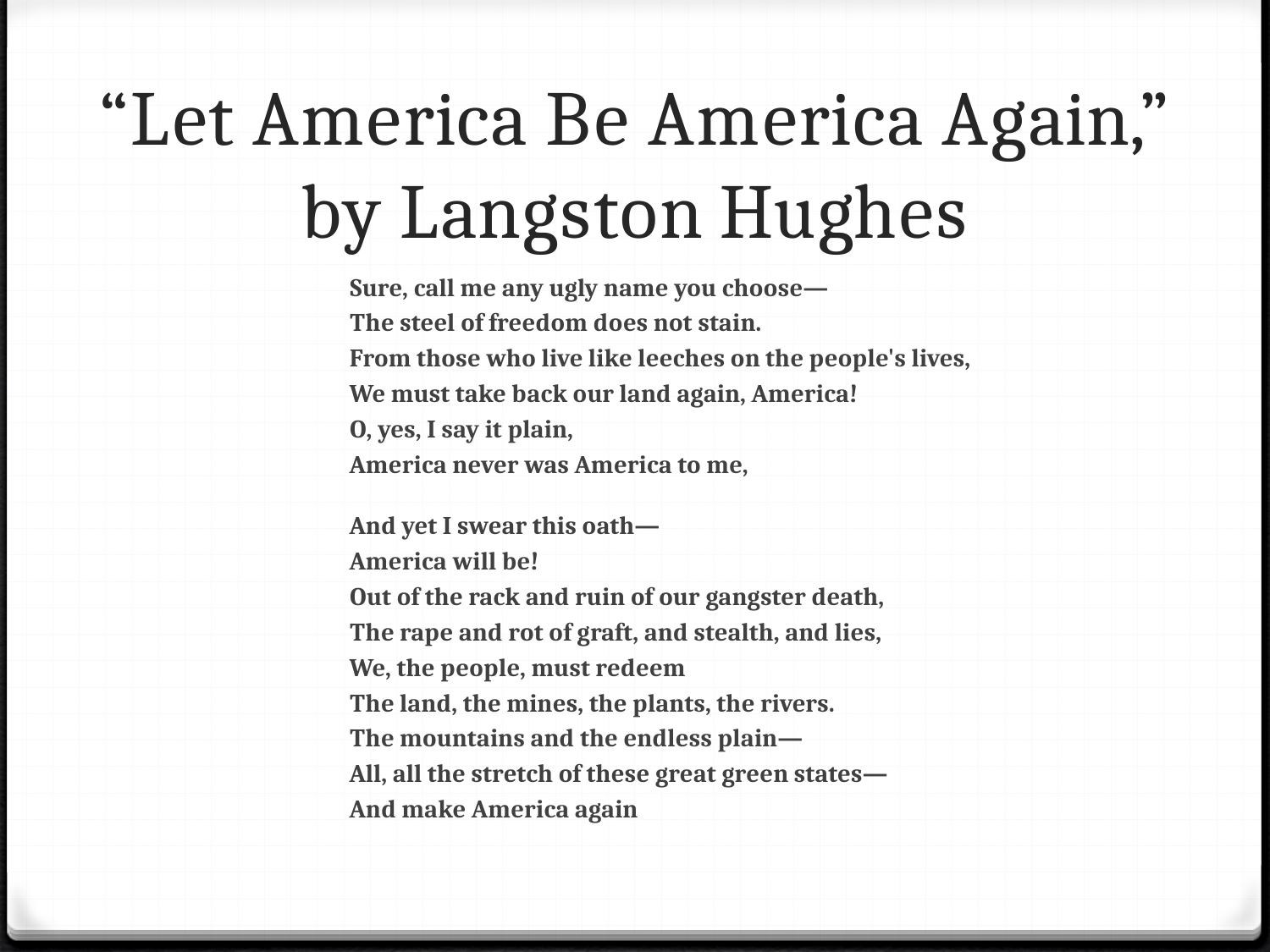

# “Let America Be America Again,” by Langston Hughes
				Sure, call me any ugly name you choose—
				The steel of freedom does not stain.
				From those who live like leeches on the people's lives,
				We must take back our land again, America!
				O, yes, I say it plain,
				America never was America to me,

				And yet I swear this oath—
				America will be!
				Out of the rack and ruin of our gangster death,
				The rape and rot of graft, and stealth, and lies,
				We, the people, must redeem
				The land, the mines, the plants, the rivers.
				The mountains and the endless plain—
				All, all the stretch of these great green states—
				And make America again